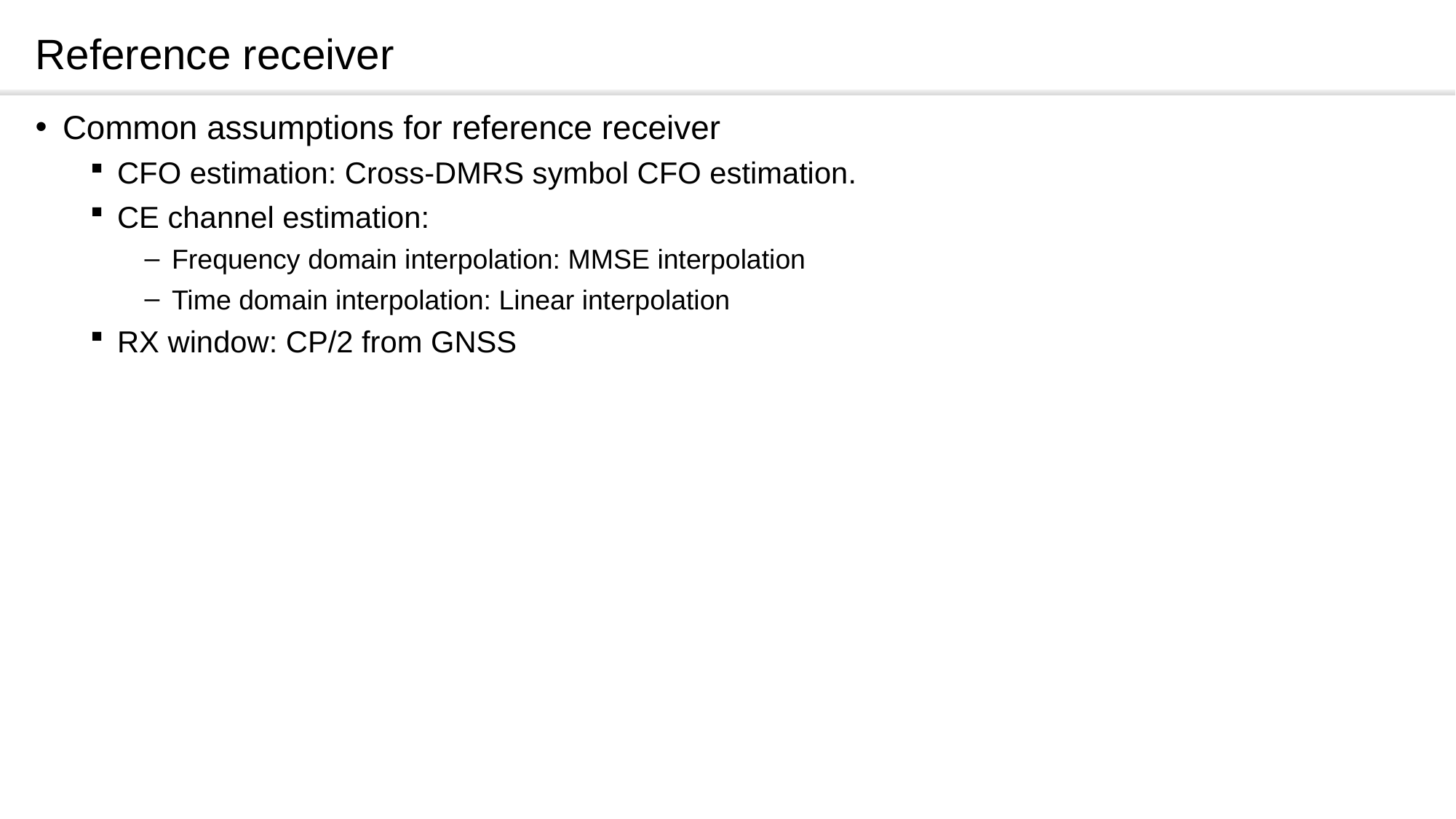

# Reference receiver
Common assumptions for reference receiver
CFO estimation: Cross-DMRS symbol CFO estimation.
CE channel estimation:
Frequency domain interpolation: MMSE interpolation
Time domain interpolation: Linear interpolation
RX window: CP/2 from GNSS